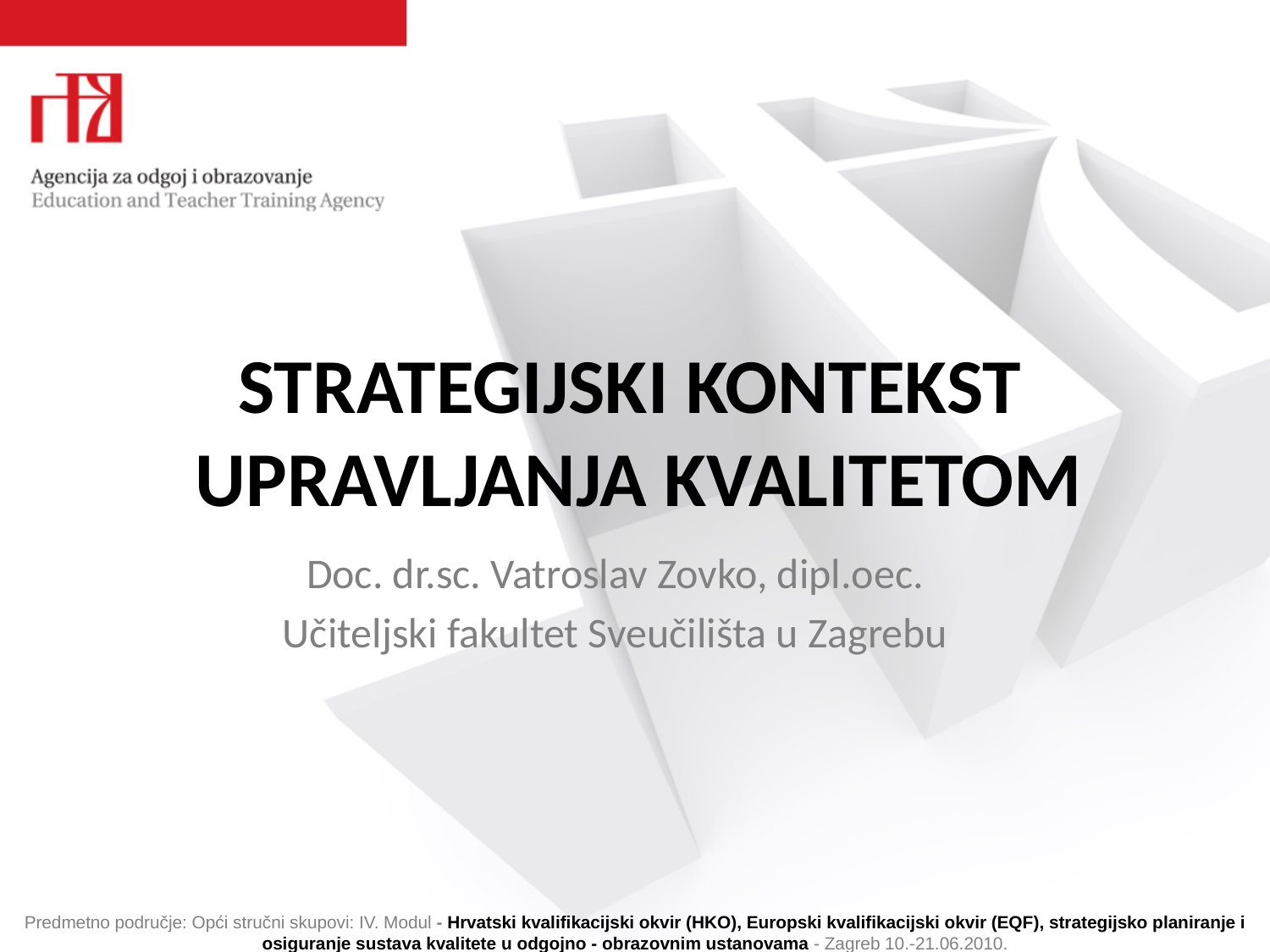

# STRATEGIJSKI KONTEKST UPRAVLJANJA KVALITETOM
Doc. dr.sc. Vatroslav Zovko, dipl.oec.
Učiteljski fakultet Sveučilišta u Zagrebu